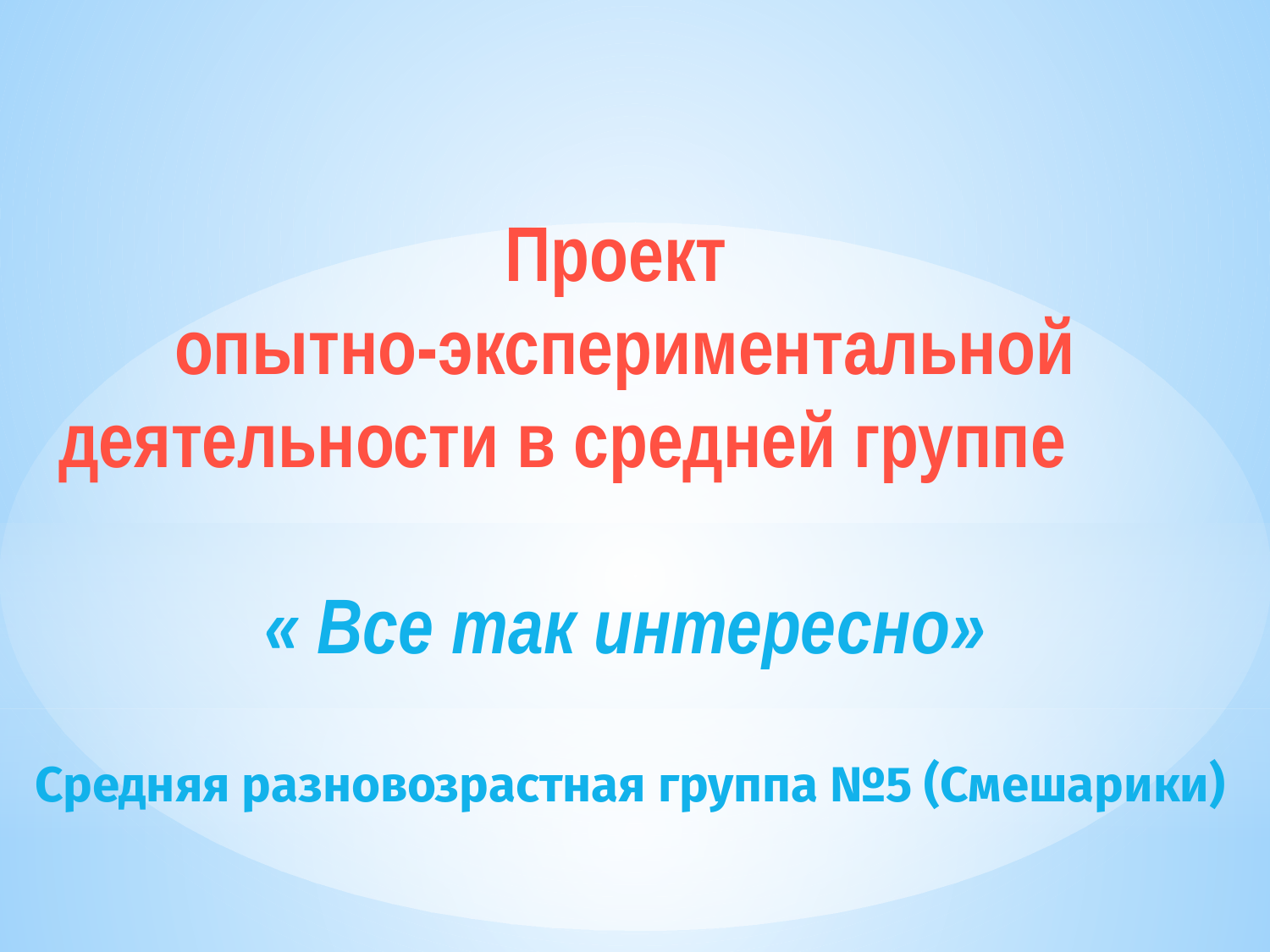

Проект
опытно-экспериментальной деятельности в средней группе
« Все так интересно»
Средняя разновозрастная группа №5 (Смешарики)